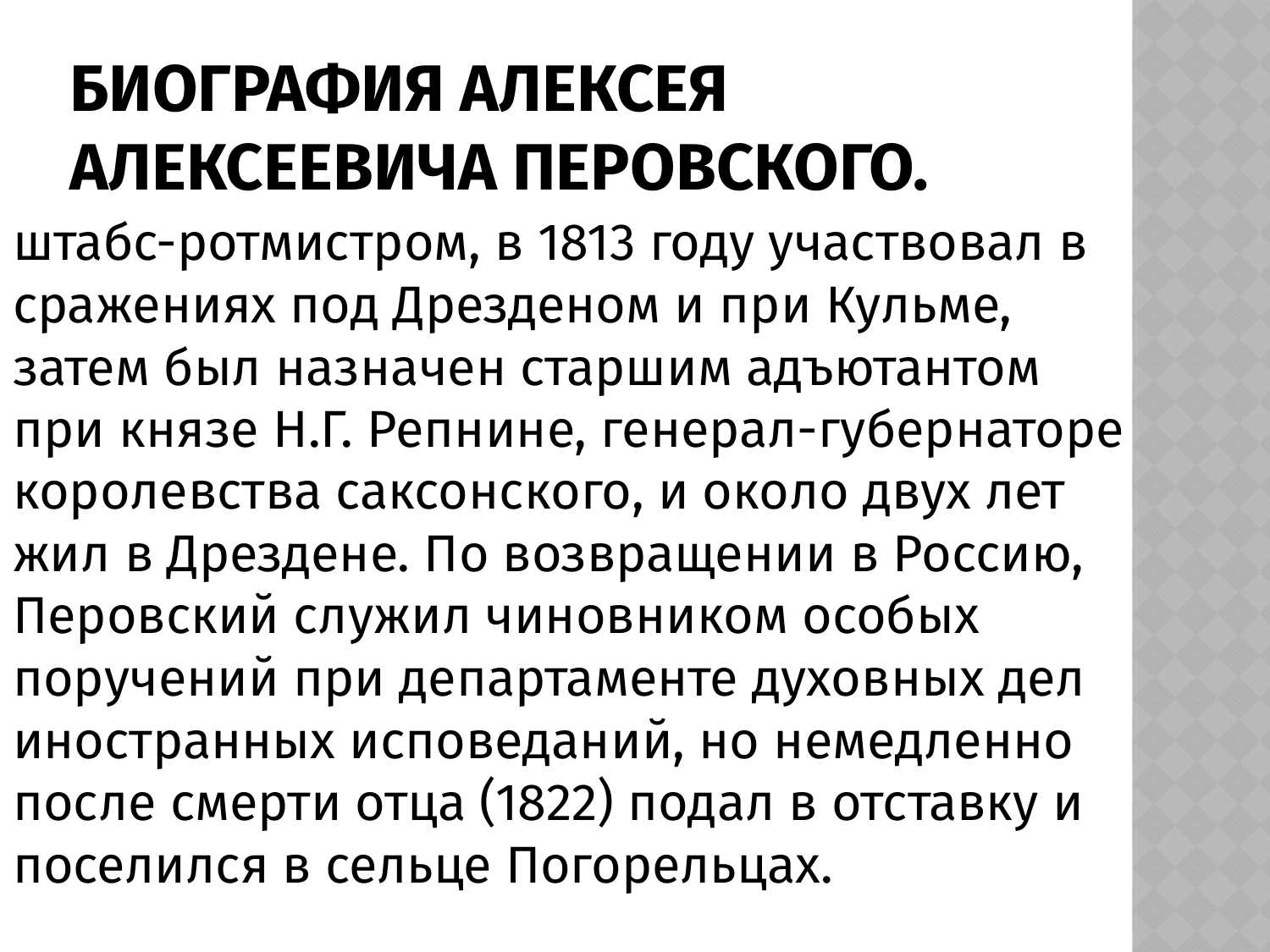

# Биография Алексея Алексеевича Перовского.
штабс-ротмистром, в 1813 году участвовал в сражениях под Дрезденом и при Кульме, затем был назначен старшим адъютантом при князе Н.Г. Репнине, генерал-губернаторе королевства саксонского, и около двух лет жил в Дрездене. По возвращении в Россию, Перовский служил чиновником особых поручений при департаменте духовных дел иностранных исповеданий, но немедленно после смерти отца (1822) подал в отставку и поселился в сельце Погорельцах.